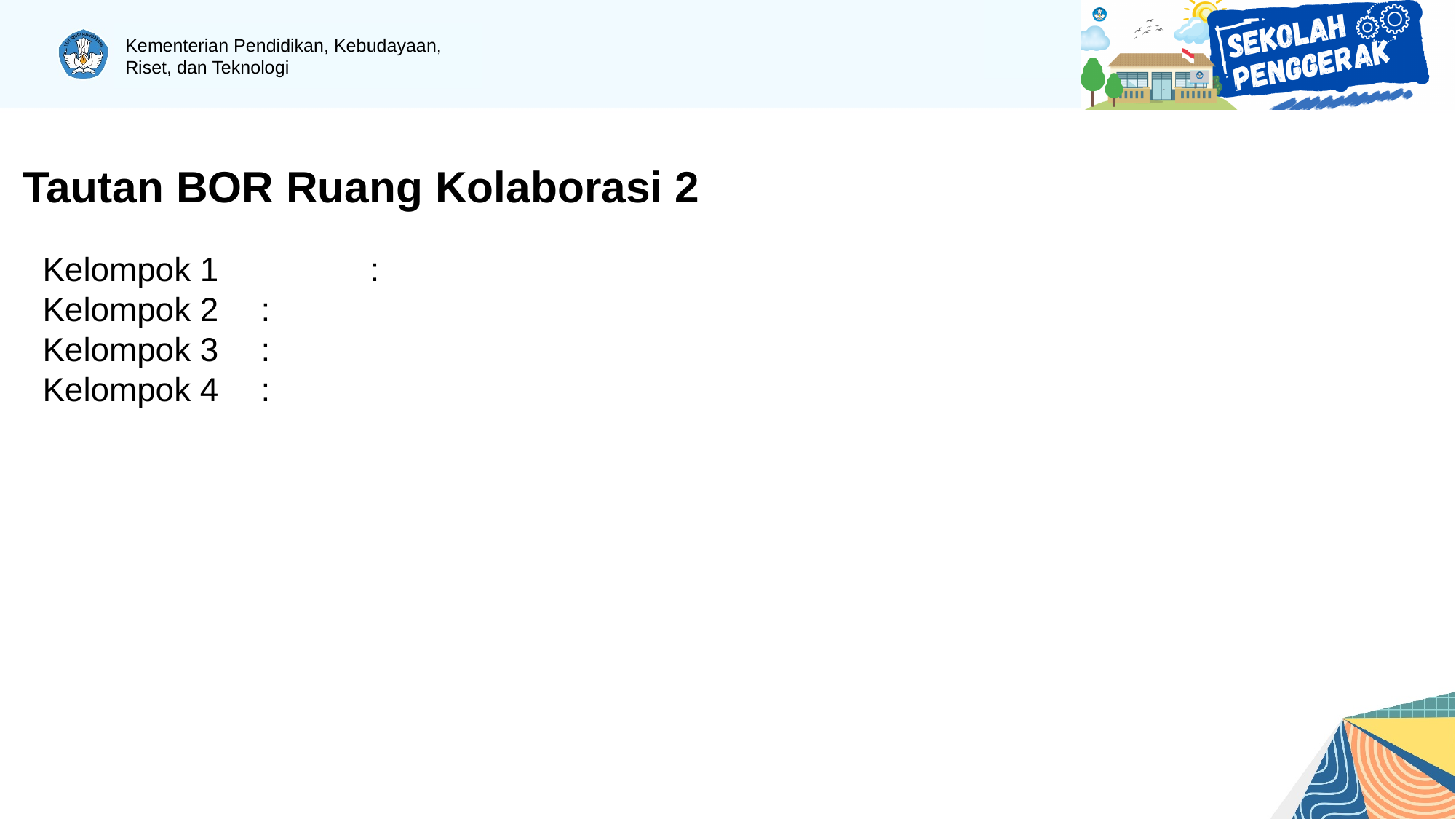

Tautan BOR Ruang Kolaborasi 2

Kelompok 1		:
Kelompok 2	:
Kelompok 3	:
Kelompok 4	: